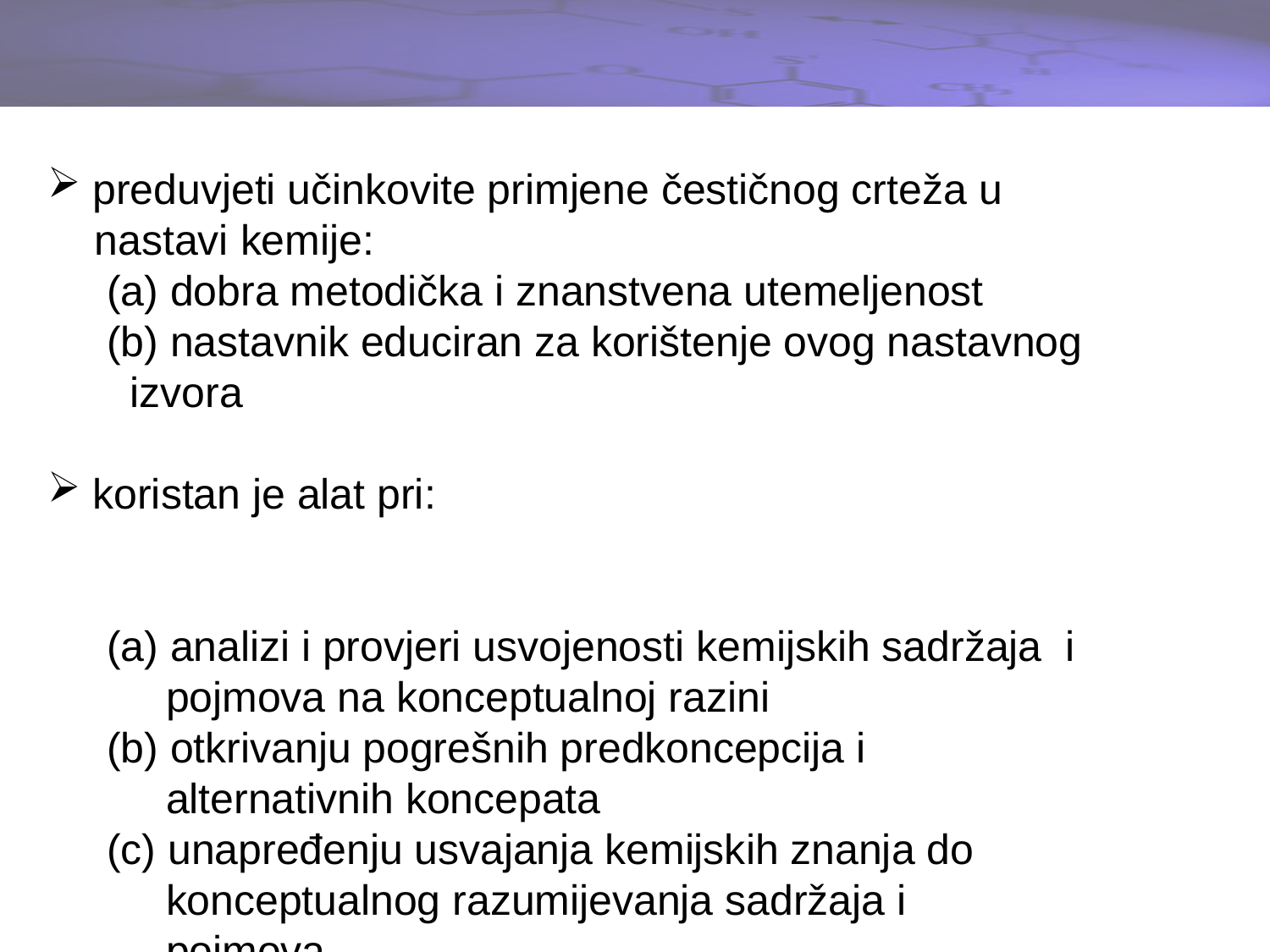

preduvjeti učinkovite primjene čestičnog crteža u
    nastavi kemije:
     (a) dobra metodička i znanstvena utemeljenost
     (b) nastavnik educiran za korištenje ovog nastavnog
       izvora

 koristan je alat pri:
     (a) analizi i provjeri usvojenosti kemijskih sadržaja  i
          pojmova na konceptualnoj razini
     (b) otkrivanju pogrešnih predkoncepcija i
          alternativnih koncepata
     (c) unapređenju usvajanja kemijskih znanja do
          konceptualnog razumijevanja sadržaja i
          pojmova